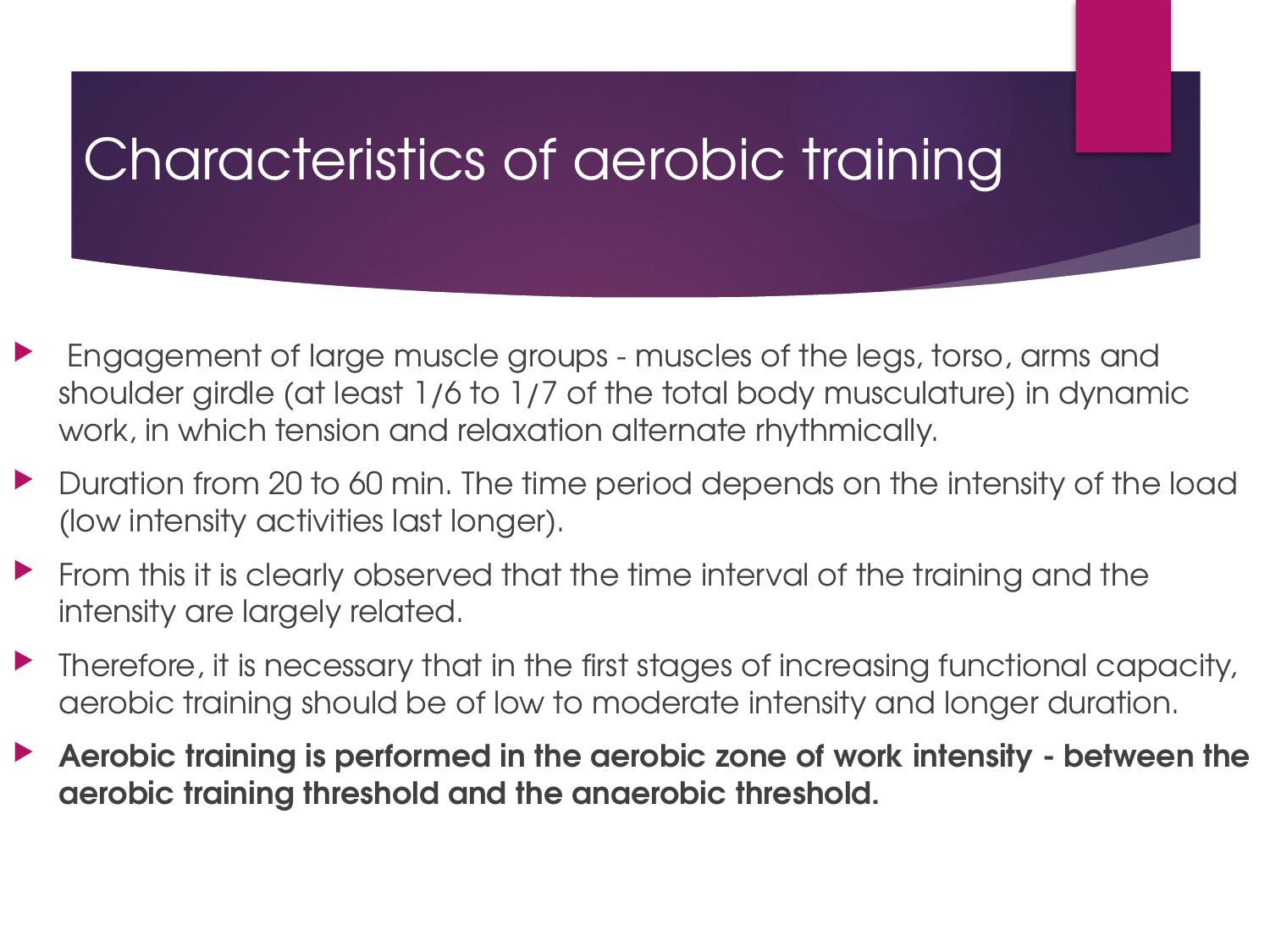

# Characteristics of aerobic training

 Engagement of large muscle groups - muscles of the legs, torso, arms and shoulder girdle (at least 1/6 to 1/7 of the total body musculature) in dynamic work, in which tension and relaxation alternate rhythmically.
Duration from 20 to 60 min. The time period depends on the intensity of the load (low intensity activities last longer).
From this it is clearly observed that the time interval of the training and the intensity are largely related.
Therefore, it is necessary that in the first stages of increasing functional capacity, aerobic training should be of low to moderate intensity and longer duration.
Aerobic training is performed in the aerobic zone of work intensity - between the aerobic training threshold and the anaerobic threshold.